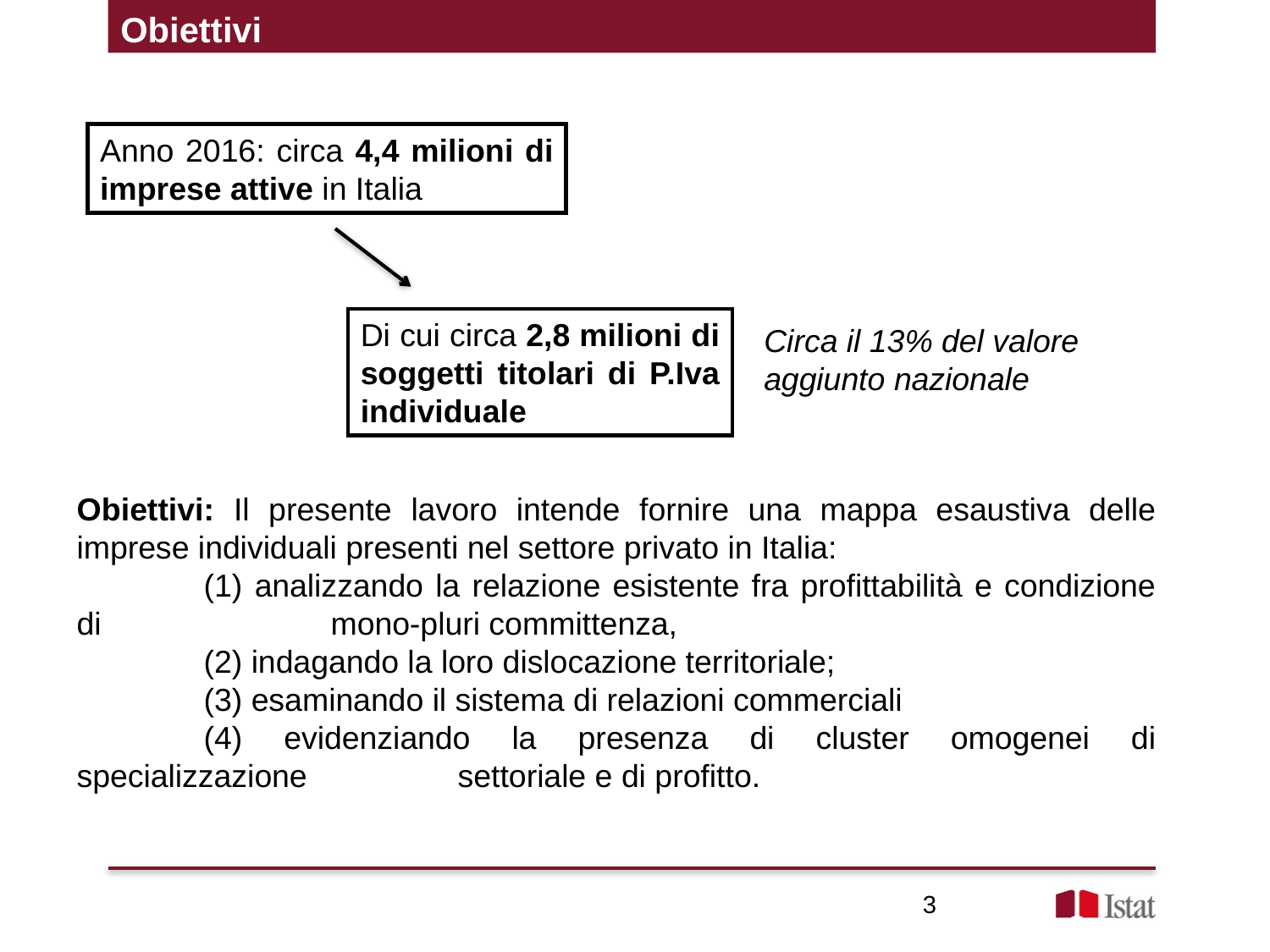

Obiettivi
Anno 2016: circa 4,4 milioni di imprese attive in Italia
Di cui circa 2,8 milioni di soggetti titolari di P.Iva individuale
Circa il 13% del valore aggiunto nazionale
Obiettivi: Il presente lavoro intende fornire una mappa esaustiva delle imprese individuali presenti nel settore privato in Italia:
	(1) analizzando la relazione esistente fra profittabilità e condizione di 		mono-pluri committenza,
	(2) indagando la loro dislocazione territoriale;
	(3) esaminando il sistema di relazioni commerciali
	(4) evidenziando la presenza di cluster omogenei di specializzazione 		settoriale e di profitto.
3